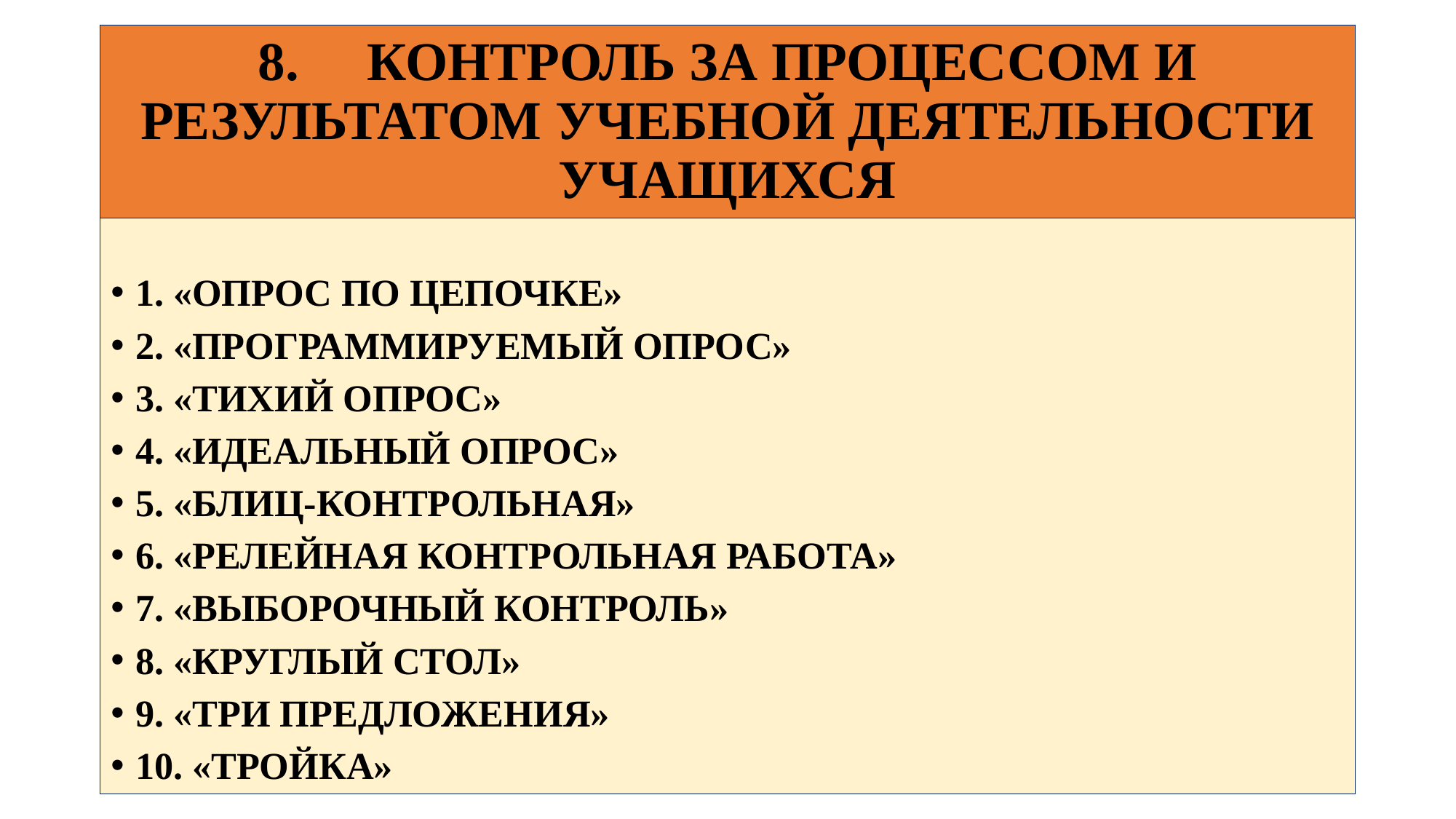

# 8.	КОНТРОЛЬ ЗА ПРОЦЕССОМ И РЕЗУЛЬТАТОМ УЧЕБНОЙ ДЕЯТЕЛЬНОСТИ УЧАЩИХСЯ

1. «ОПРОС ПО ЦЕПОЧКЕ»
2. «ПРОГРАММИРУЕМЫЙ ОПРОС»
3. «ТИХИЙ ОПРОС»
4. «ИДЕАЛЬНЫЙ ОПРОС»
5. «БЛИЦ-КОНТРОЛЬНАЯ»
6. «РЕЛЕЙНАЯ КОНТРОЛЬНАЯ РАБОТА»
7. «ВЫБОРОЧНЫЙ КОНТРОЛЬ»
8. «КРУГЛЫЙ СТОЛ»
9. «ТРИ ПРЕДЛОЖЕНИЯ»
10. «ТРОЙКА»